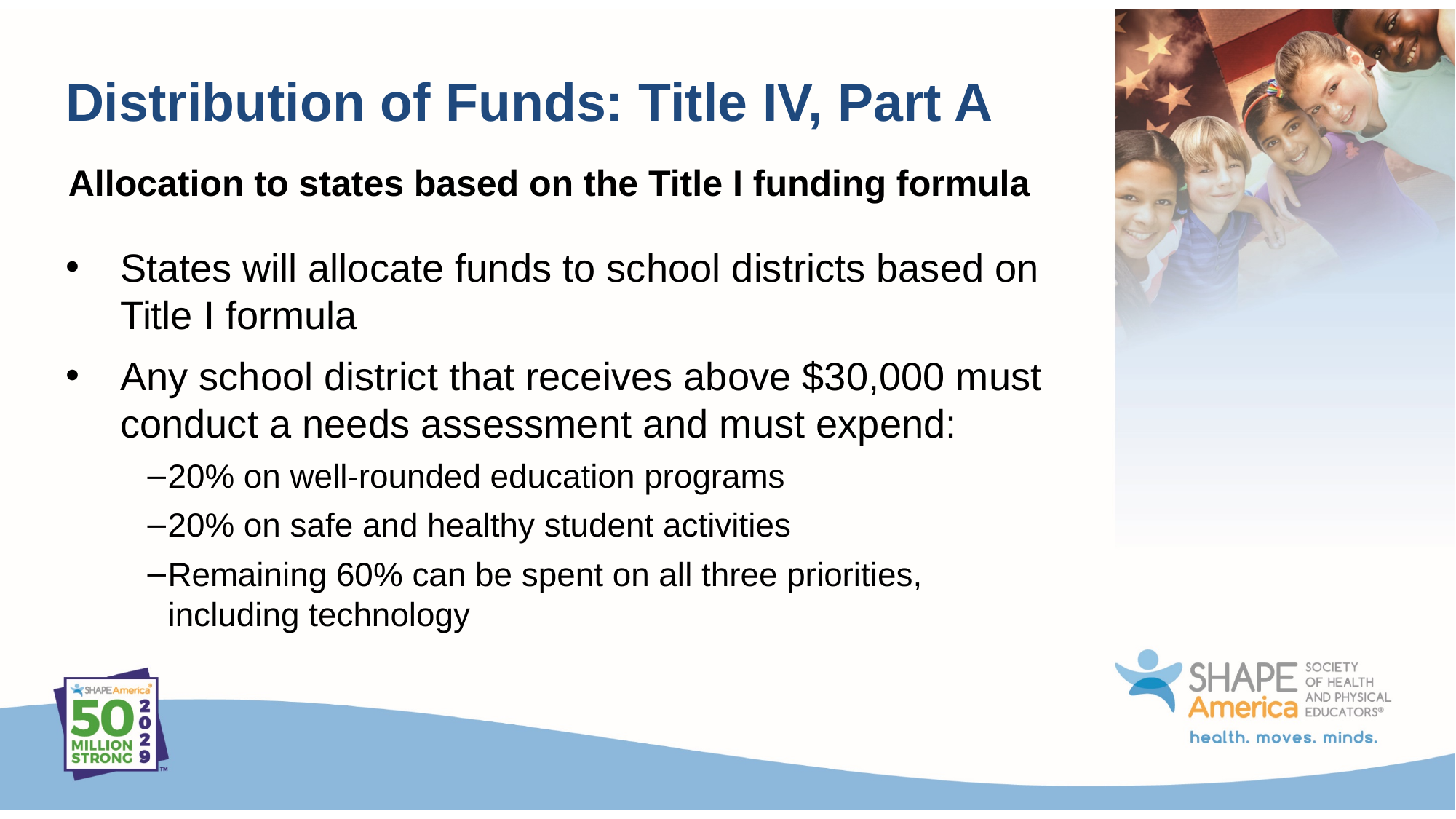

# Distribution of Funds: Title IV, Part A
Allocation to states based on the Title I funding formula
States will allocate funds to school districts based on Title I formula
Any school district that receives above $30,000 must conduct a needs assessment and must expend:
20% on well-rounded education programs
20% on safe and healthy student activities
Remaining 60% can be spent on all three priorities, including technology